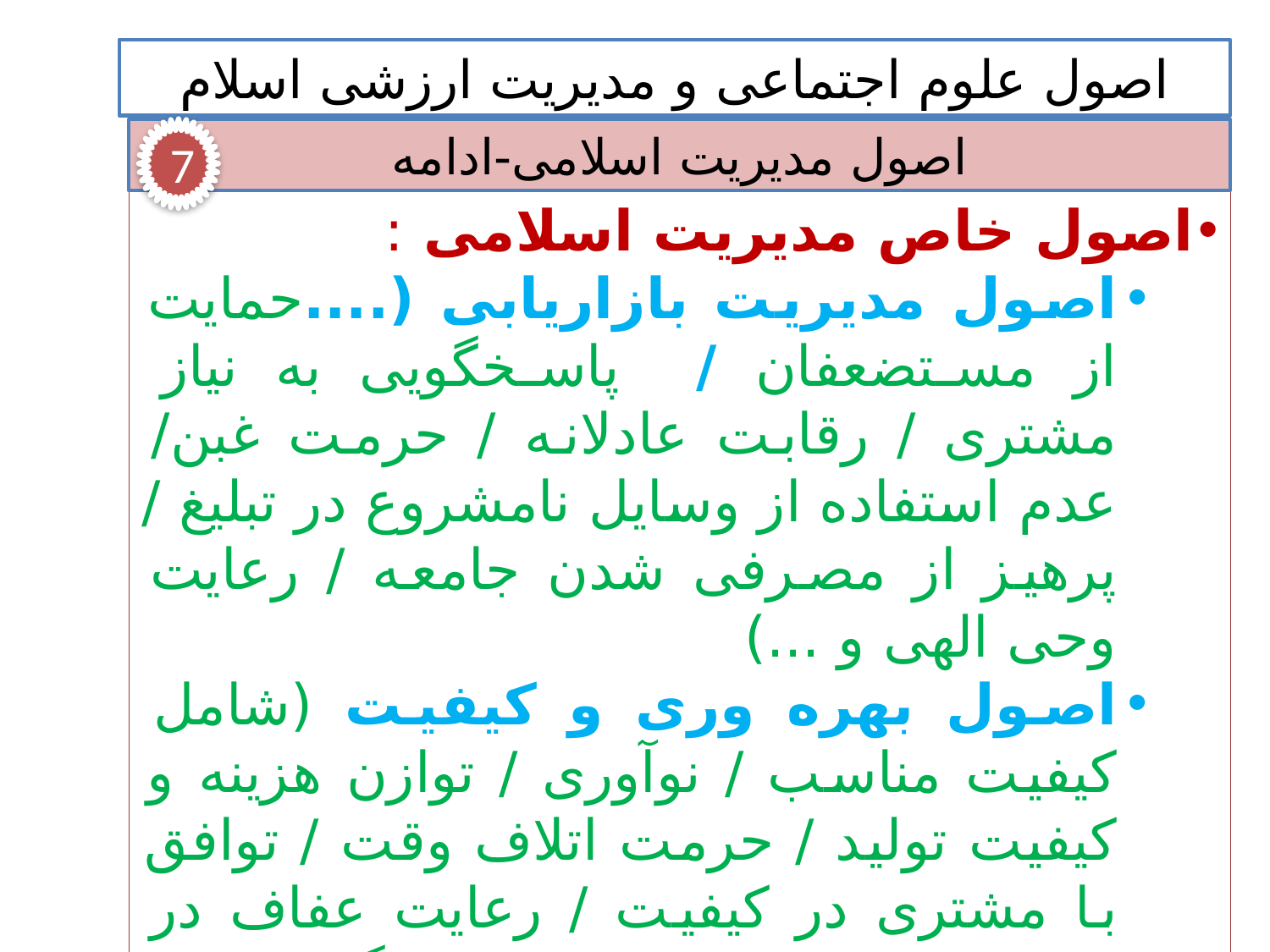

اصول علوم اجتماعی و مدیریت ارزشی اسلام
اصول مدیریت اسلامی-ادامه
7
اصول خاص مدیریت اسلامی :
اصول مدیریت بازاریابی (....حمایت از مستضعفان /  پاسخگویی به نیاز مشتری / رقابت عادلانه / حرمت غبن/ عدم استفاده از وسایل نامشروع در تبلیغ / پرهیز از مصرفی شدن جامعه / رعایت وحی الهی و ...)
اصول بهره وری و کیفیت (شامل کیفیت مناسب / نوآوری / توازن هزینه و کیفیت تولید / حرمت اتلاف وقت / توافق با مشتری در کیفیت / رعایت عفاف در ضایعات / کیفیت همه جانبه / گرایش به عمل صالح / تعالی کیفیت / حسابرسی و خودکنترلی / کشف استعدادها و....)